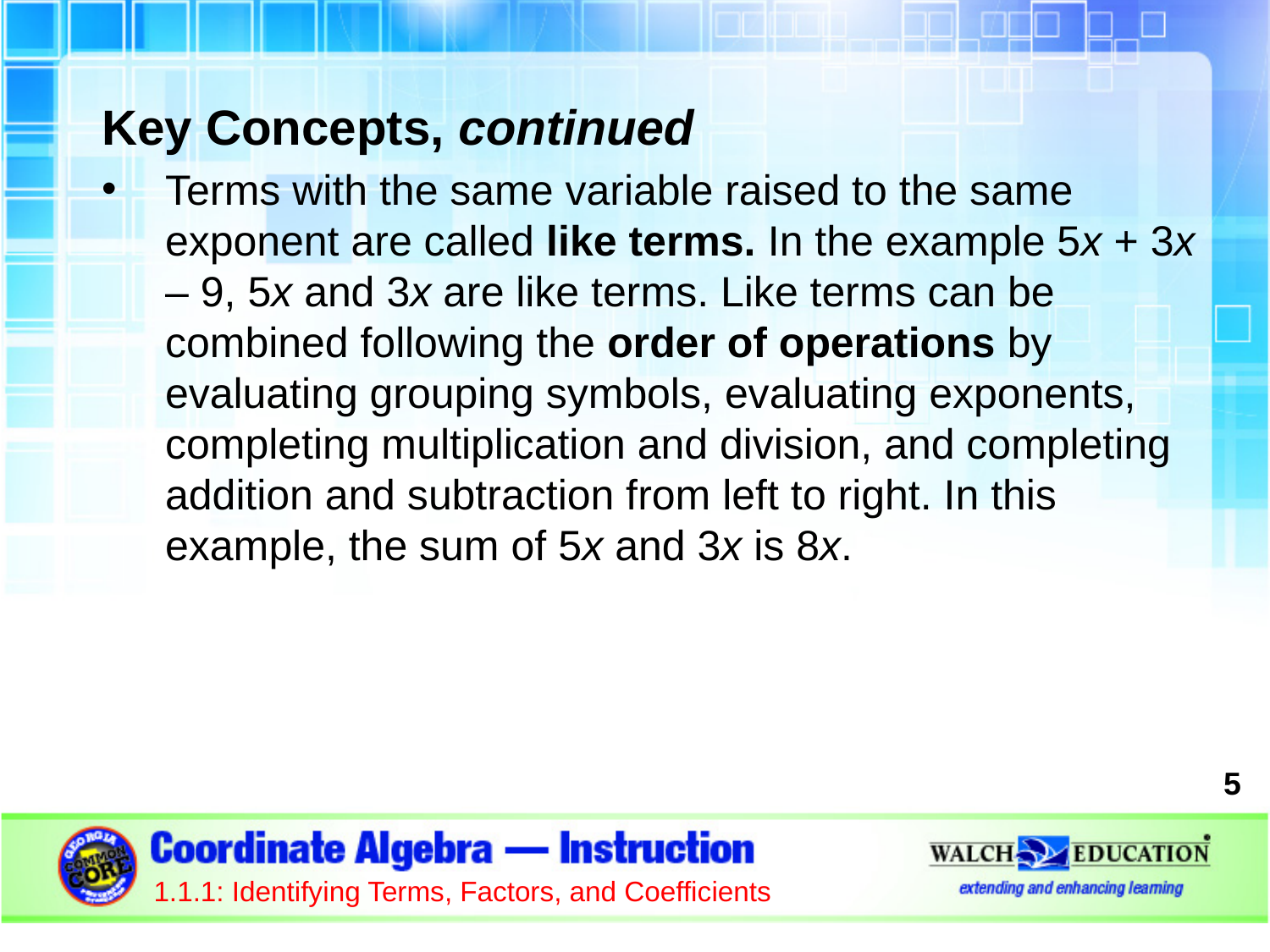

Key Concepts, continued
Terms with the same variable raised to the same exponent are called like terms. In the example 5x + 3x – 9, 5x and 3x are like terms. Like terms can be combined following the order of operations by evaluating grouping symbols, evaluating exponents, completing multiplication and division, and completing addition and subtraction from left to right. In this example, the sum of 5x and 3x is 8x.

5
1.1.1: Identifying Terms, Factors, and Coefficients